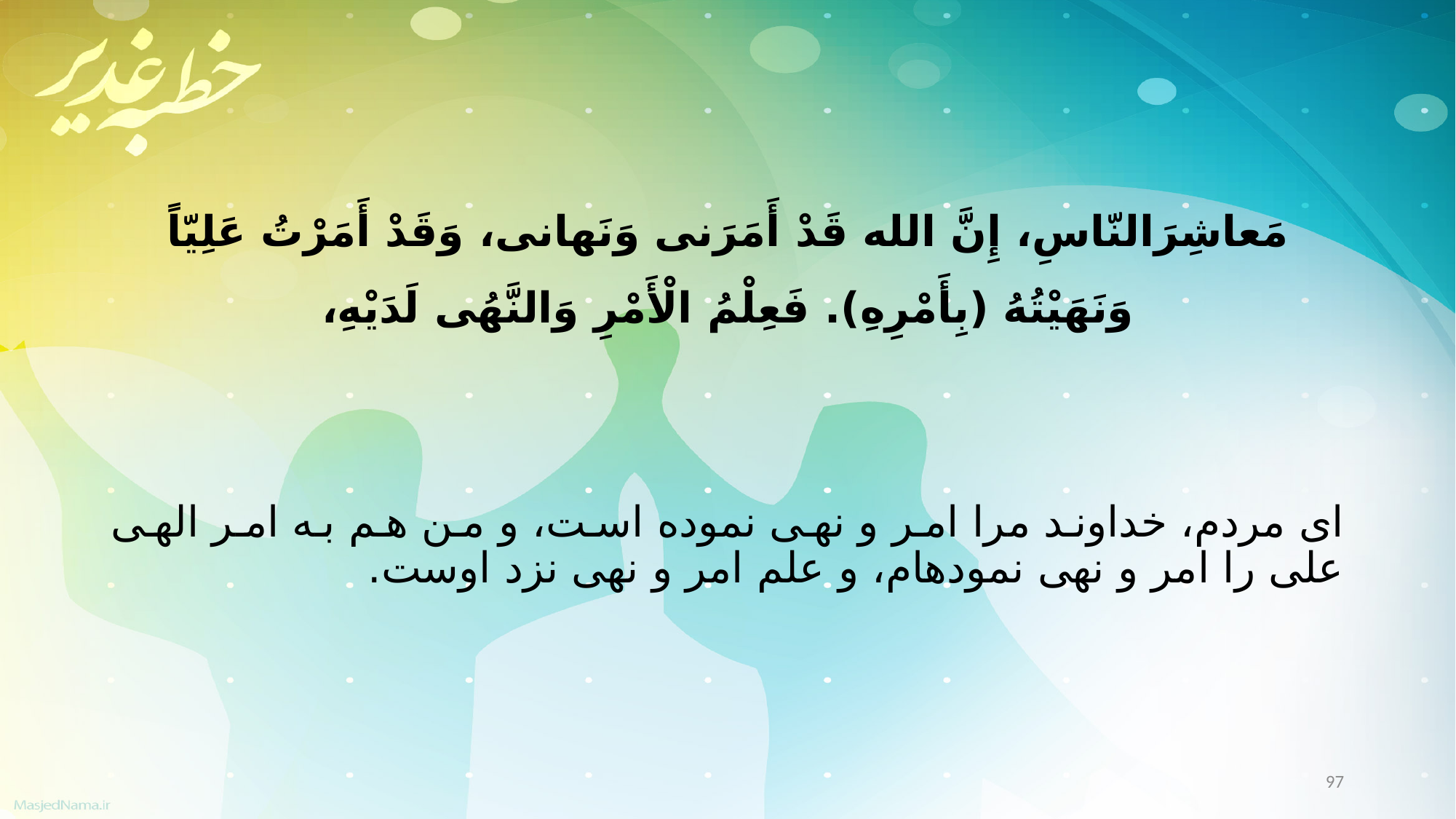

مَعاشِرَالنّاسِ، إِنَّ الله قَدْ أَمَرَنی وَنَهانی، وَقَدْ أَمَرْتُ عَلِیّاً وَنَهَیْتُهُ (بِأَمْرِهِ). فَعِلْمُ الْأَمْرِ وَالنَّهُی لَدَیْهِ،
اى مردم، خداوند مرا امر و نهى نموده است، و من هم به امر الهى على را امر و نهى نموده‏ام، و علم امر و نهى نزد اوست.
97